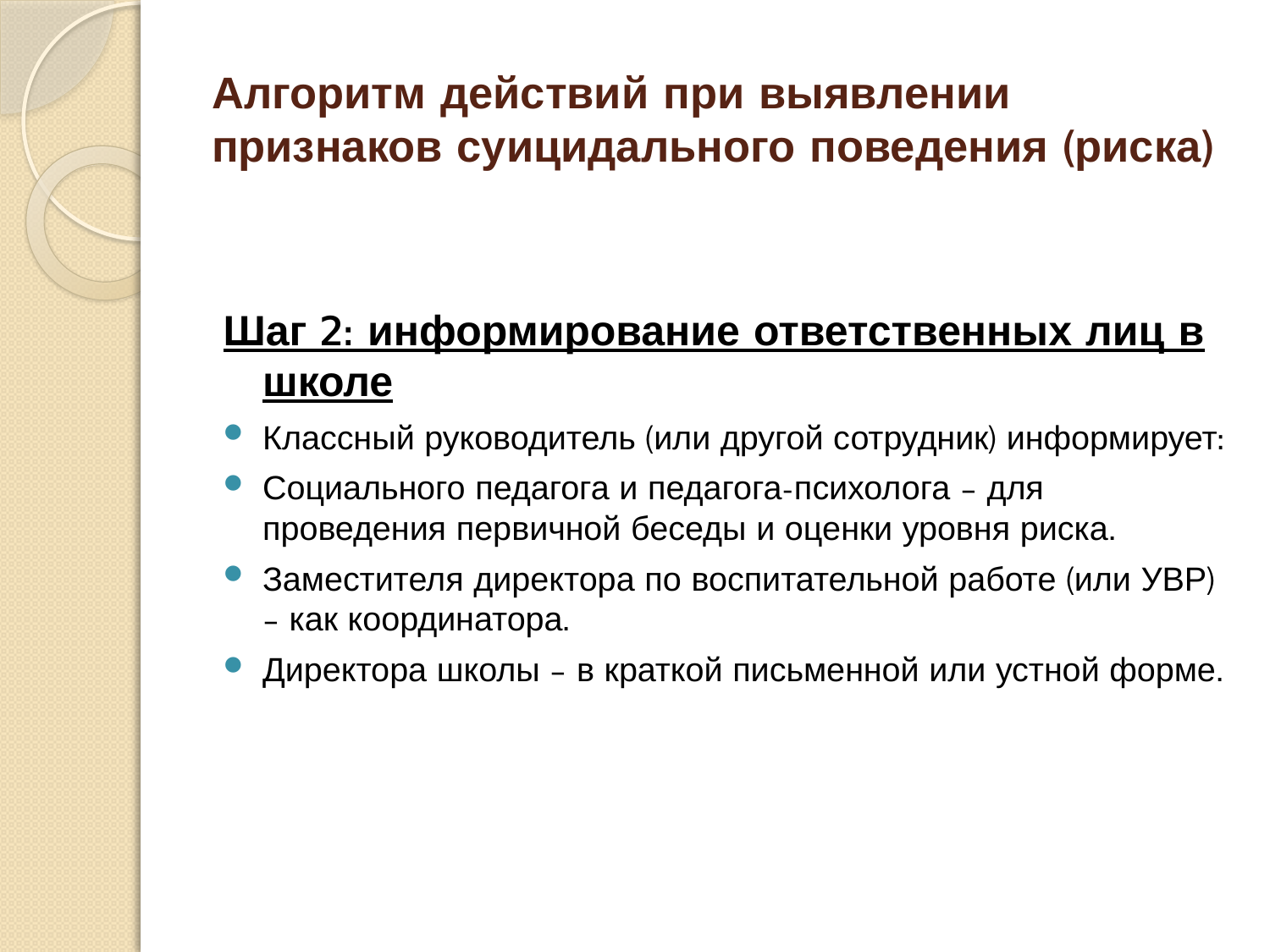

# Алгоритм действий при выявлении признаков суицидального поведения (риска)
Шаг 2: информирование ответственных лиц в школе
Классный руководитель (или другой сотрудник) информирует:
Социального педагога и педагога-психолога – для проведения первичной беседы и оценки уровня риска.
Заместителя директора по воспитательной работе (или УВР) – как координатора.
Директора школы – в краткой письменной или устной форме.